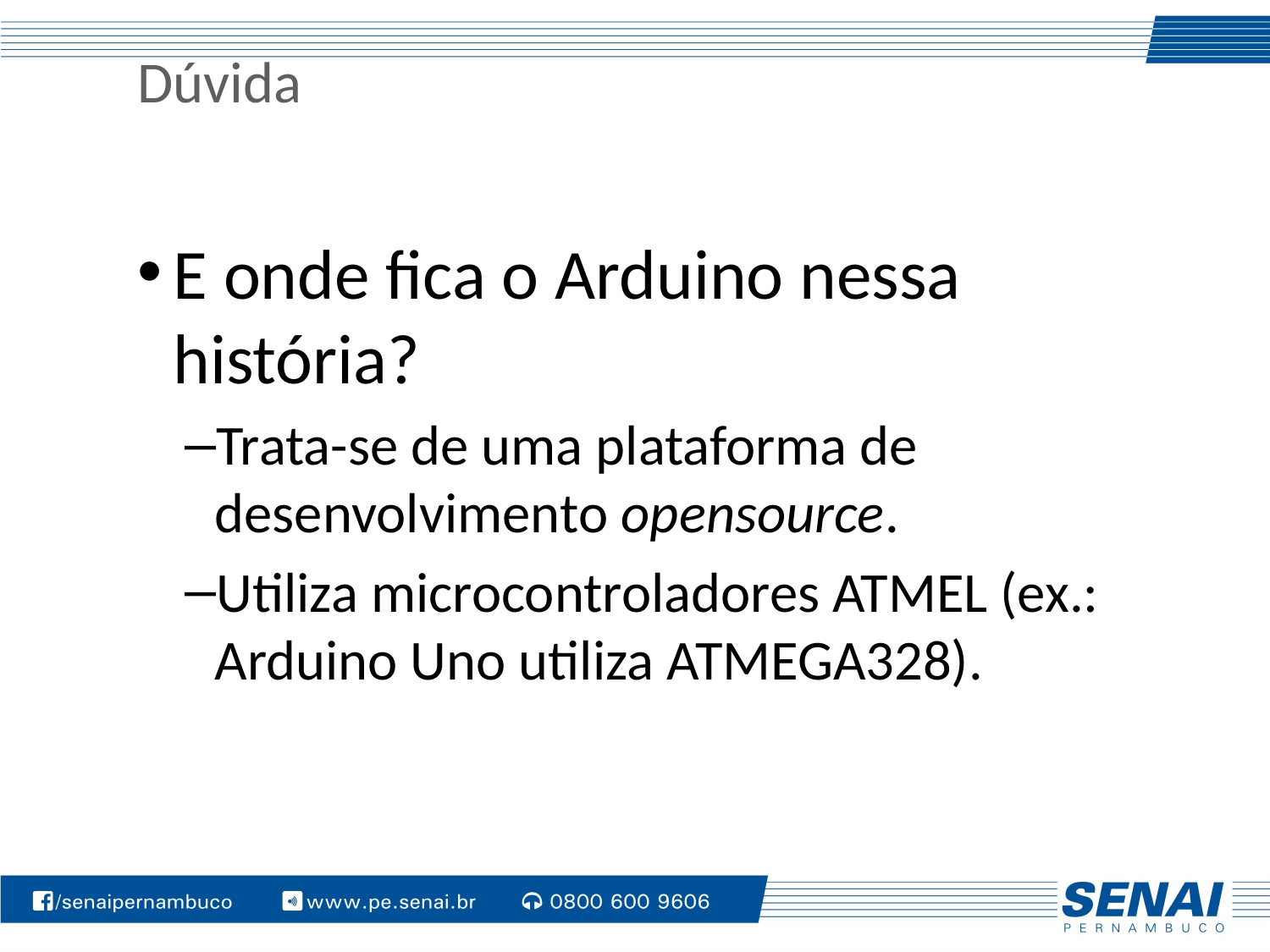

# Dúvida
E onde fica o Arduino nessa história?
Trata-se de uma plataforma de desenvolvimento opensource.
Utiliza microcontroladores ATMEL (ex.: Arduino Uno utiliza ATMEGA328).